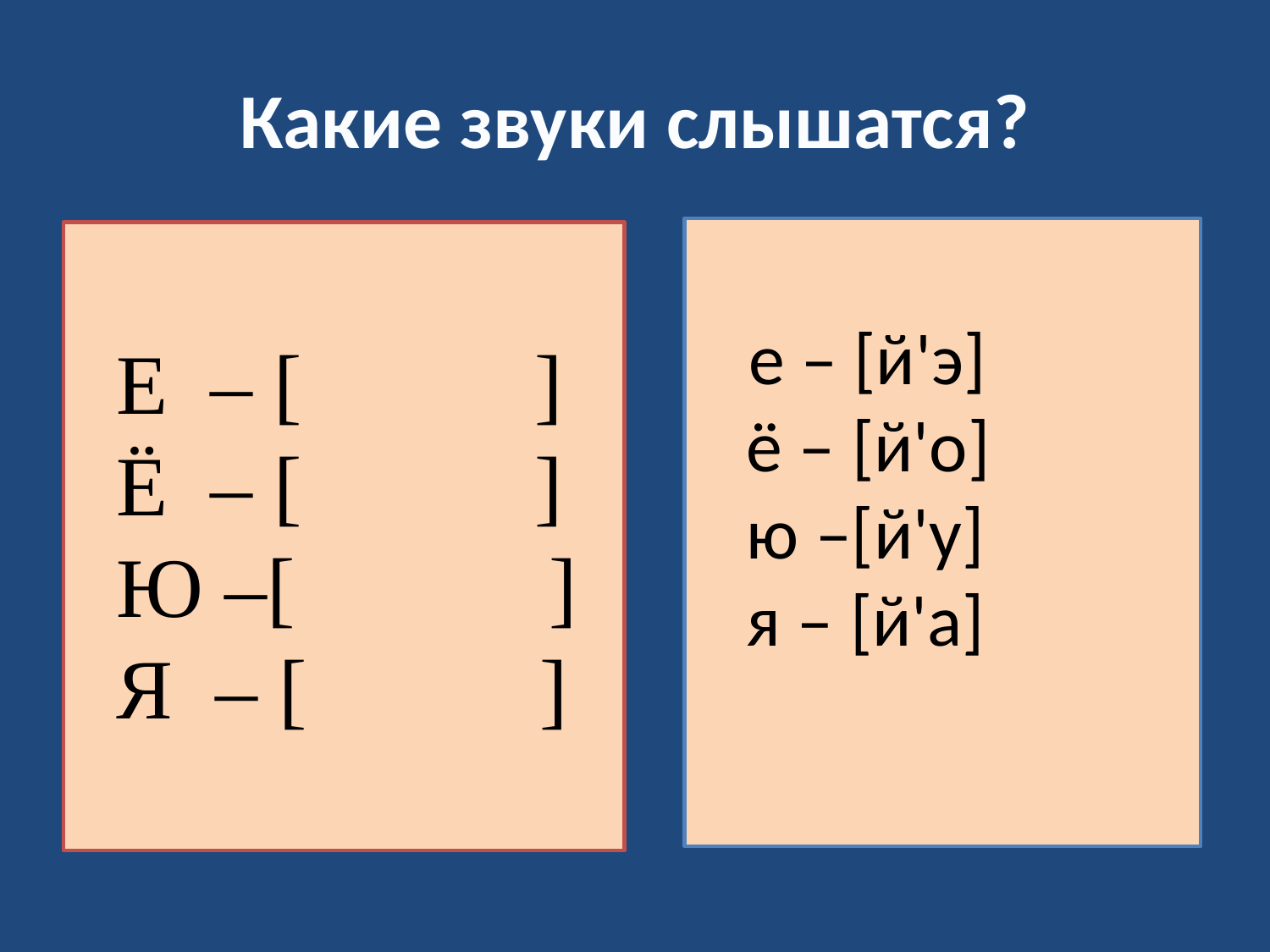

# Какие звуки слышатся?

 е – [й'э] 
   ё – [й'о]
   ю –[й'у]
   я – [й'а]

Е  – [           ]
Ё  – [           ]
Ю –[            ]
Я  – [           ]